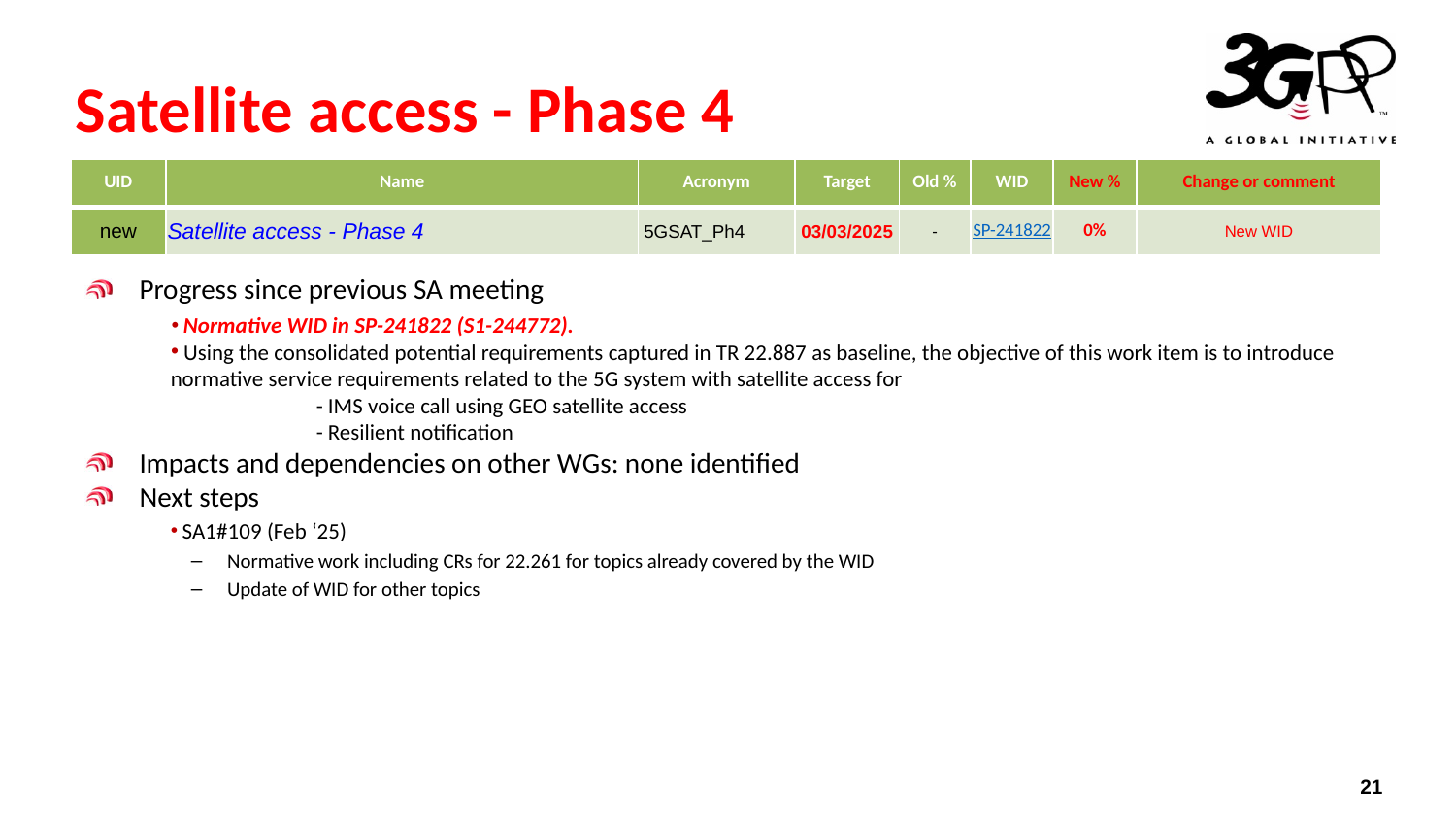

# Satellite access - Phase 4
| UID | Name | Acronym | Target | Old % | WID | New % | Change or comment |
| --- | --- | --- | --- | --- | --- | --- | --- |
| new | Satellite access - Phase 4 | 5GSAT\_Ph4 | 03/03/2025 | - | SP-241822 | 0% | New WID |
Progress since previous SA meeting
 Normative WID in SP-241822 (S1-244772).
 Using the consolidated potential requirements captured in TR 22.887 as baseline, the objective of this work item is to introduce normative service requirements related to the 5G system with satellite access for
	- IMS voice call using GEO satellite access
	- Resilient notification
Impacts and dependencies on other WGs: none identified
Next steps
 SA1#109 (Feb ‘25)
Normative work including CRs for 22.261 for topics already covered by the WID
Update of WID for other topics